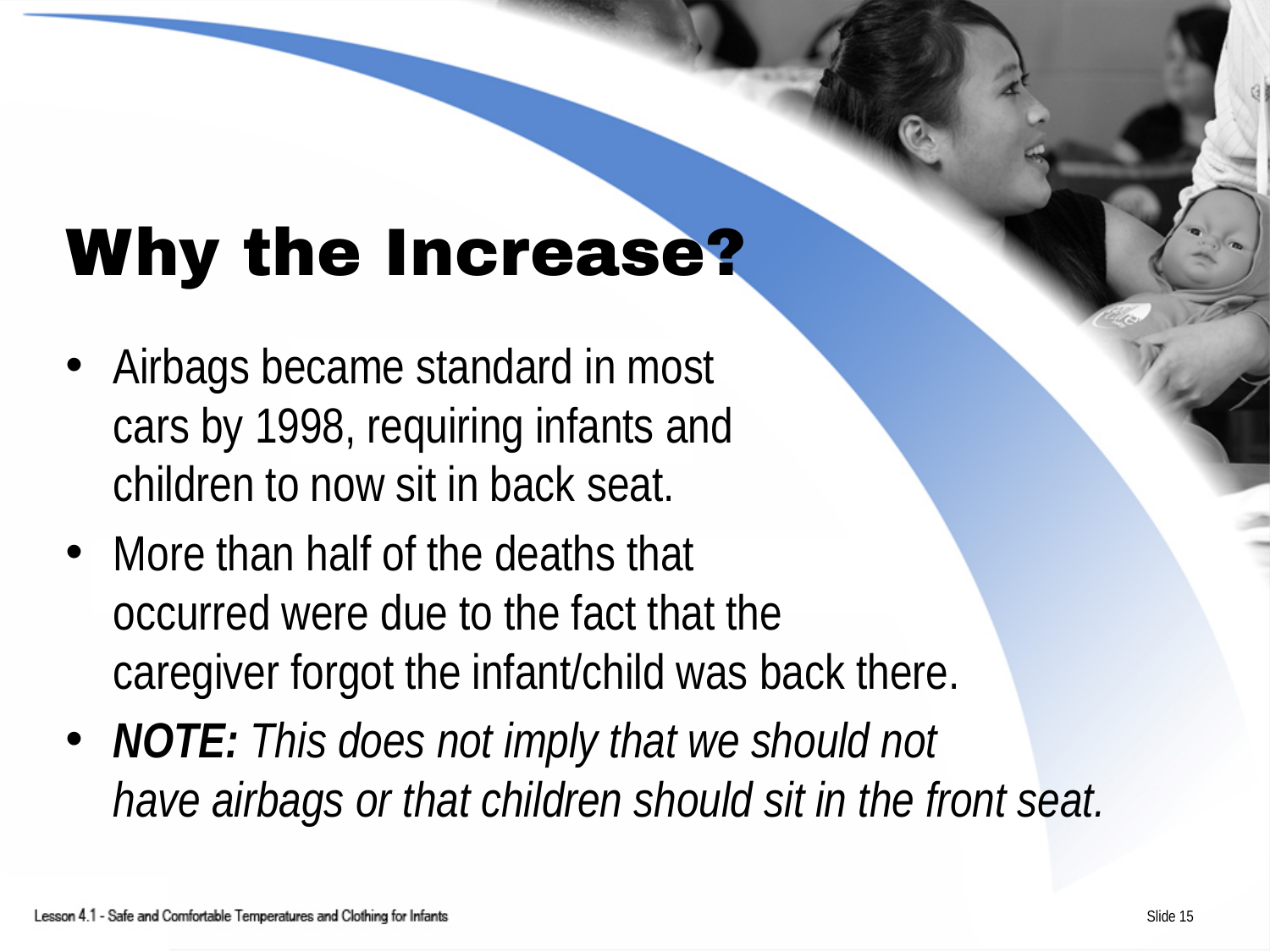

# Why the Increase?
Airbags became standard in most
cars by 1998, requiring infants and
children to now sit in back seat.
More than half of the deaths that
occurred were due to the fact that the
caregiver forgot the infant/child was back there.
NOTE: This does not imply that we should not
have airbags or that children should sit in the front seat.

Slide 15